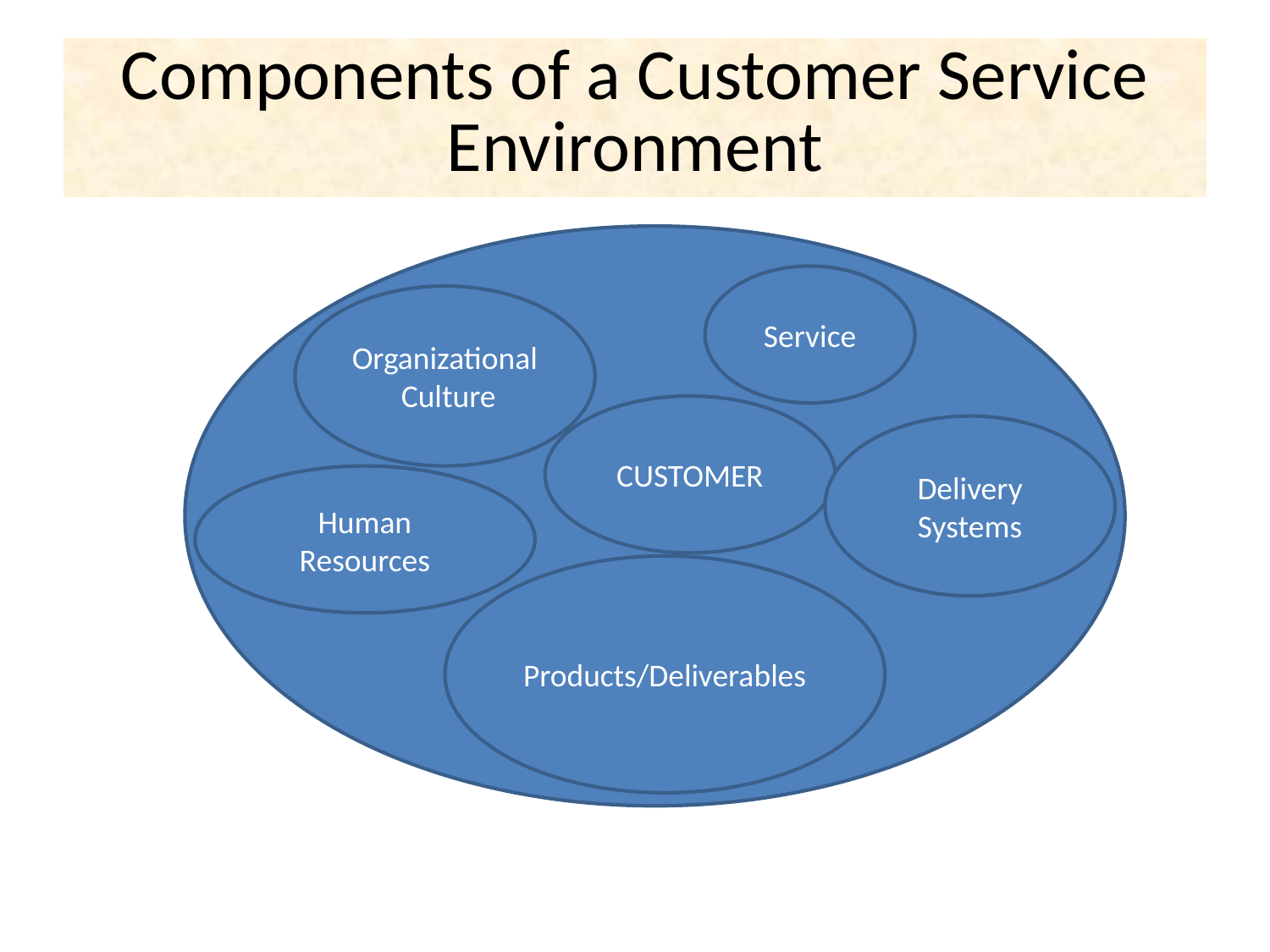

# Components of a Customer Service Environment

Service
Organizational  Culture
CUSTOMER
Delivery Systems
Human Resources
Products/Deliverables